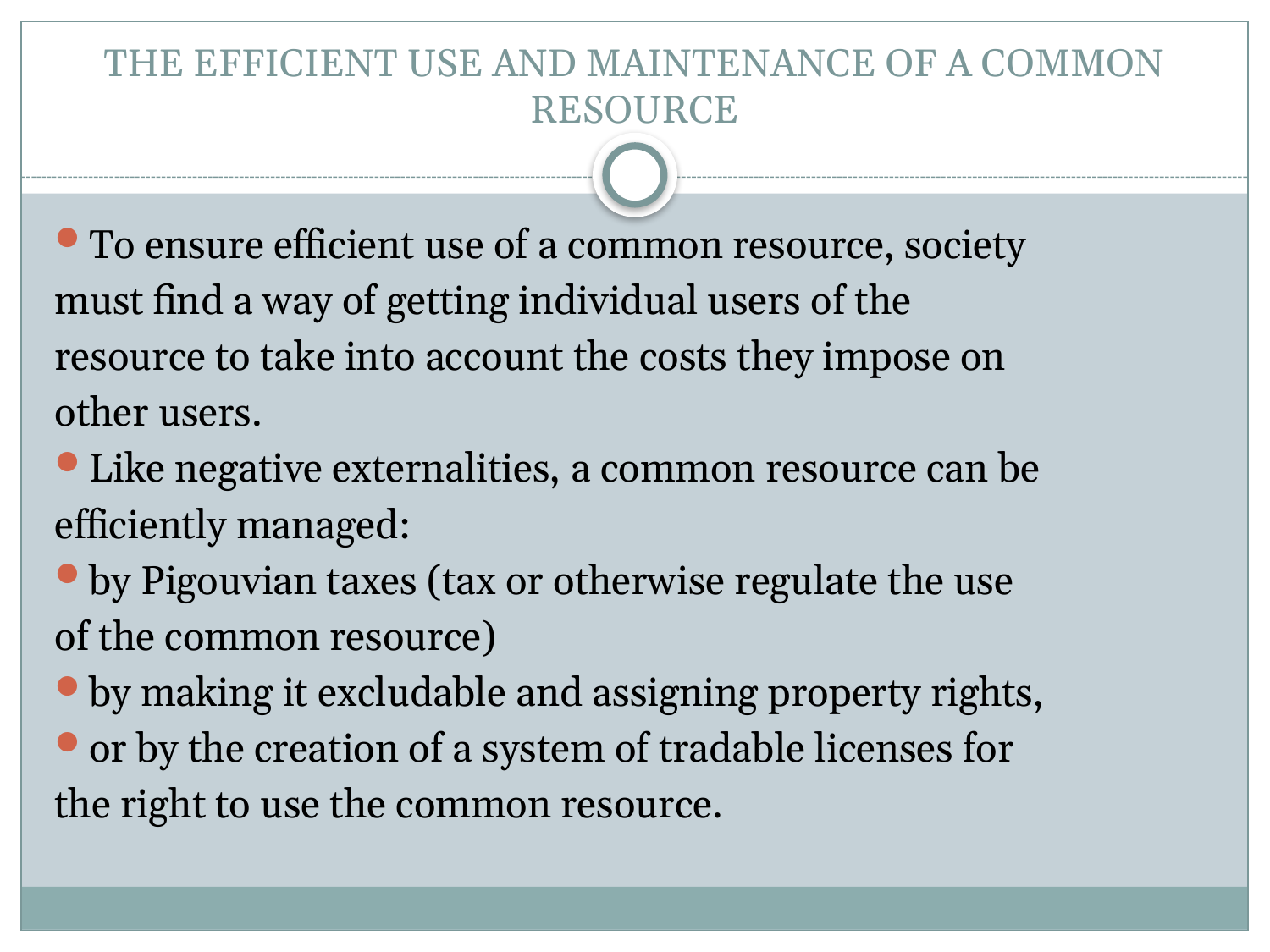

# THE EFFICIENT USE AND MAINTENANCE OF A COMMON RESOURCE
To ensure efficient use of a common resource, society
must find a way of getting individual users of the
resource to take into account the costs they impose on
other users.
Like negative externalities, a common resource can be
efficiently managed:
by Pigouvian taxes (tax or otherwise regulate the use
of the common resource)
by making it excludable and assigning property rights,
or by the creation of a system of tradable licenses for
the right to use the common resource.